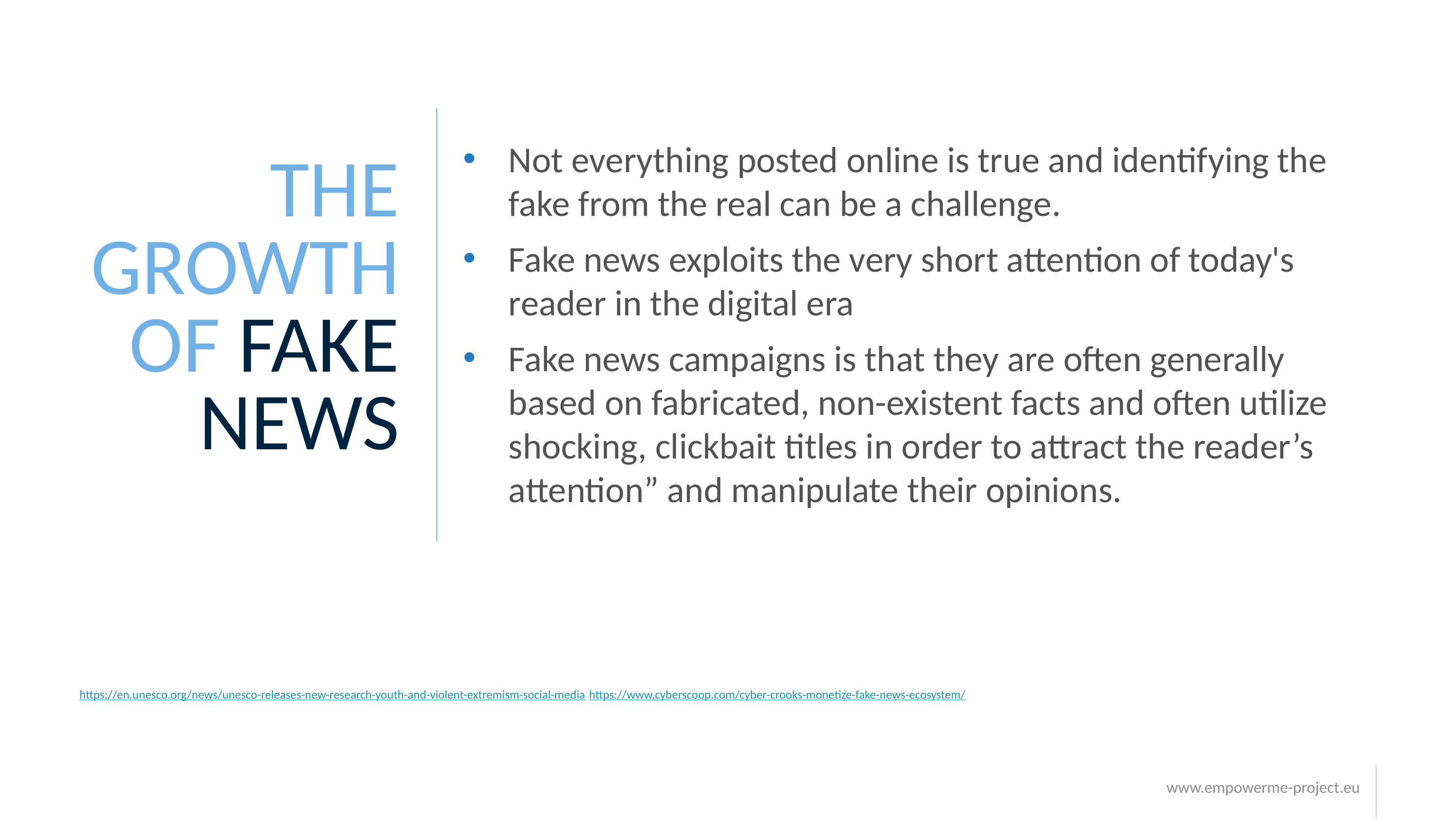

THE GROWTH OF FAKE NEWS
Not everything posted online is true and identifying the fake from the real can be a challenge.
Fake news exploits the very short attention of today's reader in the digital era
Fake news campaigns is that they are often generally based on fabricated, non-existent facts and often utilize shocking, clickbait titles in order to attract the reader’s attention” and manipulate their opinions.

https://en.unesco.org/news/unesco-releases-new-research-youth-and-violent-extremism-social-media https://www.cyberscoop.com/cyber-crooks-monetize-fake-news-ecosystem/
www.empowerme-project.eu